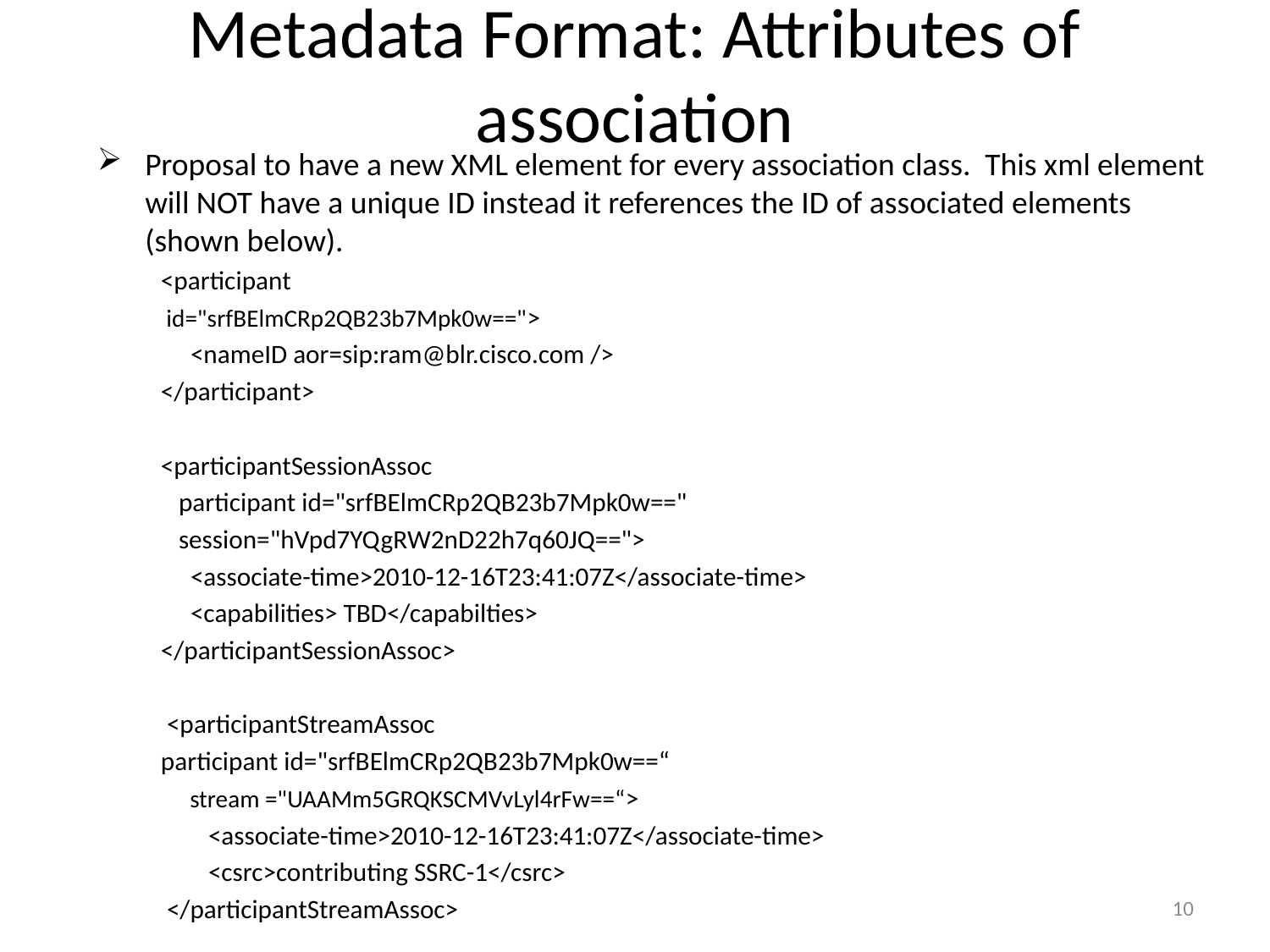

# Metadata Format: Attributes of association
Proposal to have a new XML element for every association class.  This xml element will NOT have a unique ID instead it references the ID of associated elements (shown below).
<participant
 id="srfBElmCRp2QB23b7Mpk0w==">
     <nameID aor=sip:ram@blr.cisco.com />
</participant>

<participantSessionAssoc
   participant id="srfBElmCRp2QB23b7Mpk0w=="
   session="hVpd7YQgRW2nD22h7q60JQ==">
     <associate-time>2010-12-16T23:41:07Z</associate-time>
     <capabilities> TBD</capabilties>
</participantSessionAssoc>

 <participantStreamAssoc
participant id="srfBElmCRp2QB23b7Mpk0w==“
     stream ="UAAMm5GRQKSCMVvLyl4rFw==“>
        <associate-time>2010-12-16T23:41:07Z</associate-time>
        <csrc>contributing SSRC-1</csrc>
 </participantStreamAssoc>

10